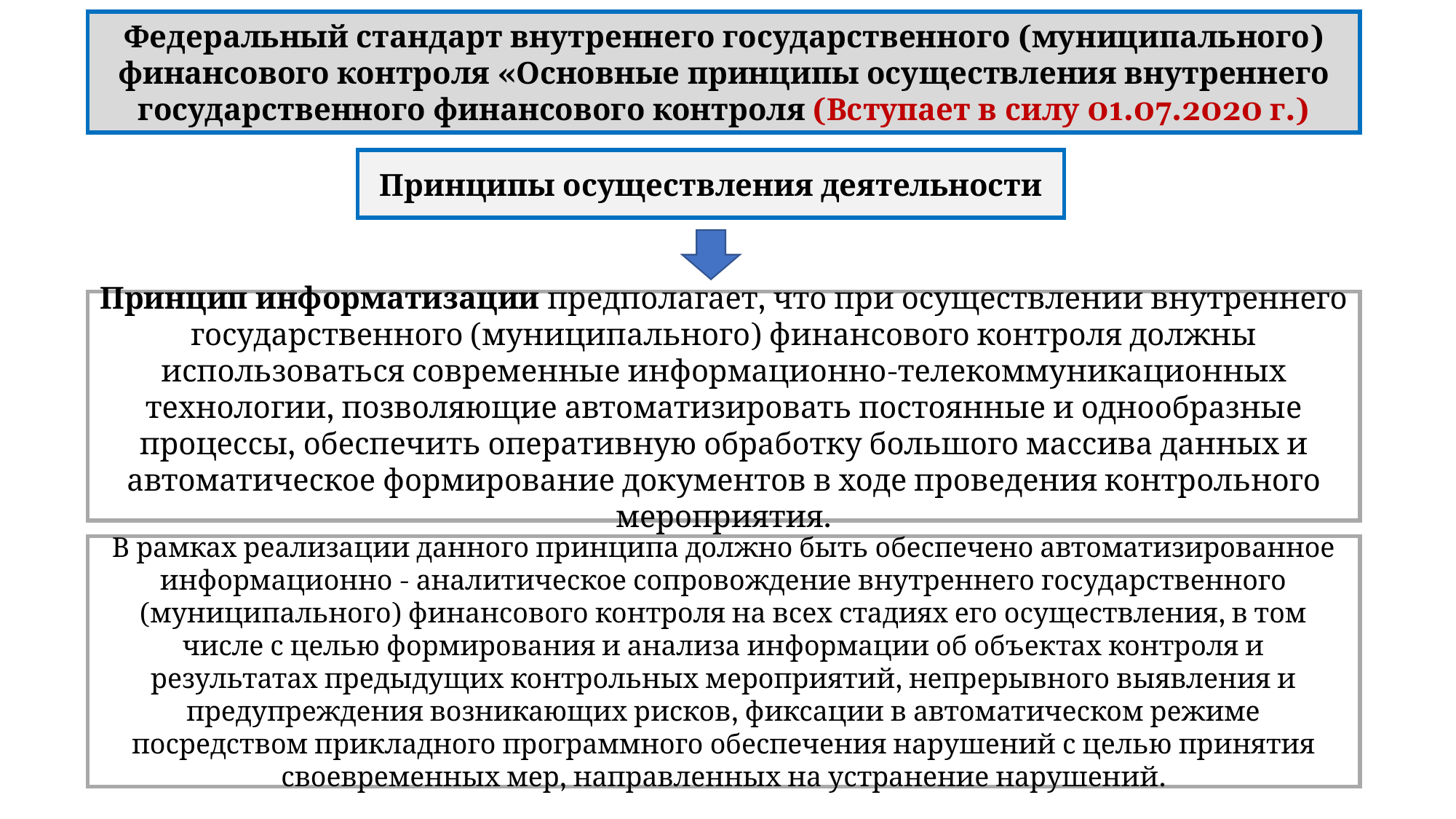

Федеральный стандарт внутреннего государственного (муниципального) финансового контроля «Основные принципы осуществления внутреннего государственного финансового контроля (Вступает в силу 01.07.2020 г.)
Принципы осуществления деятельности

Принцип информатизации предполагает, что при осуществлении внутреннего государственного (муниципального) финансового контроля должны использоваться современные информационно-телекоммуникационных технологии, позволяющие автоматизировать постоянные и однообразные процессы, обеспечить оперативную обработку большого массива данных и автоматическое формирование документов в ходе проведения контрольного мероприятия.
В рамках реализации данного принципа должно быть обеспечено автоматизированное информационно - аналитическое сопровождение внутреннего государственного (муниципального) финансового контроля на всех стадиях его осуществления, в том числе с целью формирования и анализа информации об объектах контроля и результатах предыдущих контрольных мероприятий, непрерывного выявления и предупреждения возникающих рисков, фиксации в автоматическом режиме посредством прикладного программного обеспечения нарушений с целью принятия своевременных мер, направленных на устранение нарушений.